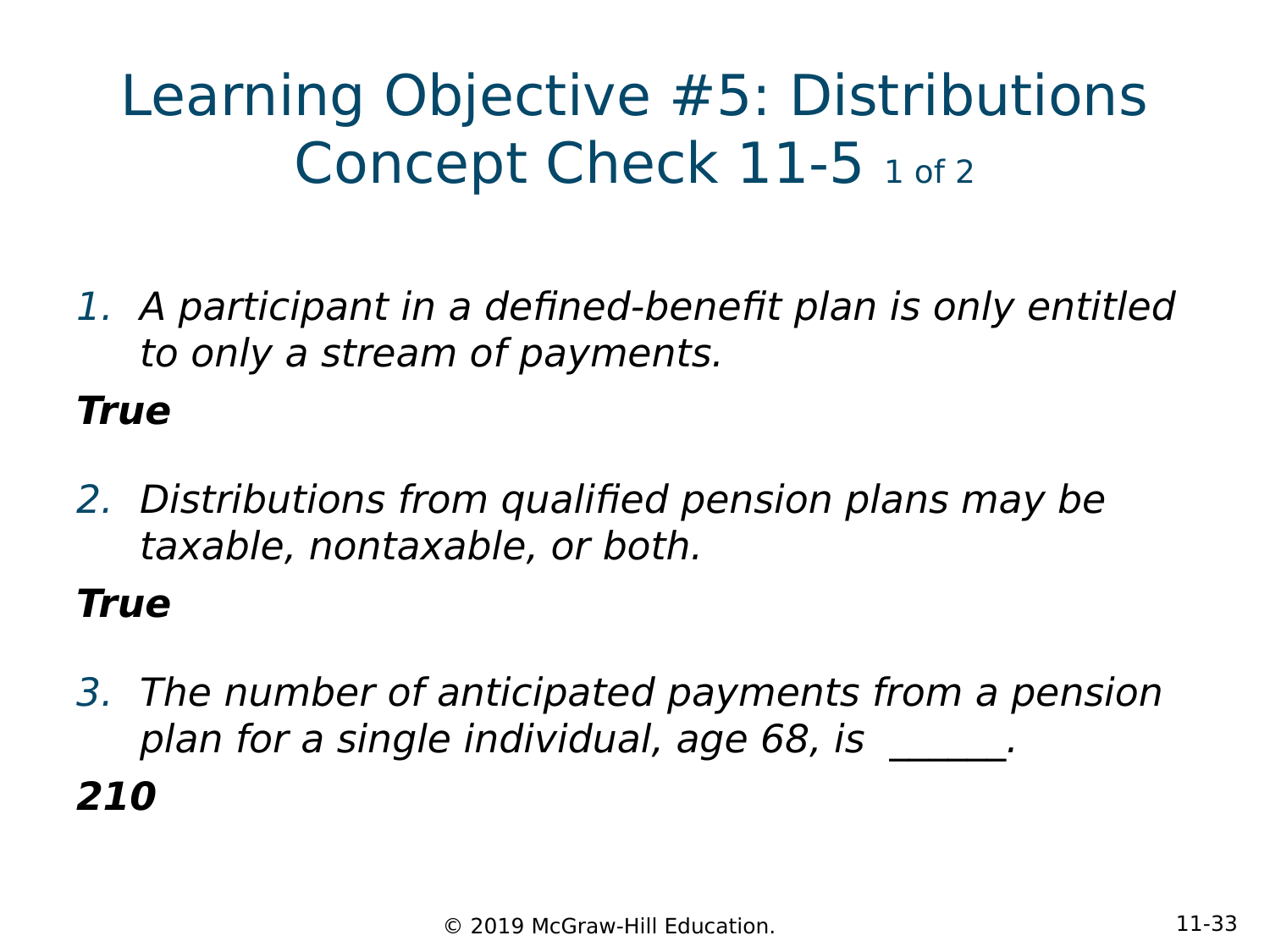

# Learning Objective #5: Distributions Concept Check 11-5 1 of 2
A participant in a defined-benefit plan is only entitled to only a stream of payments.
True
Distributions from qualified pension plans may be taxable, nontaxable, or both.
True
The number of anticipated payments from a pension plan for a single individual, age 68, is  ______.
210